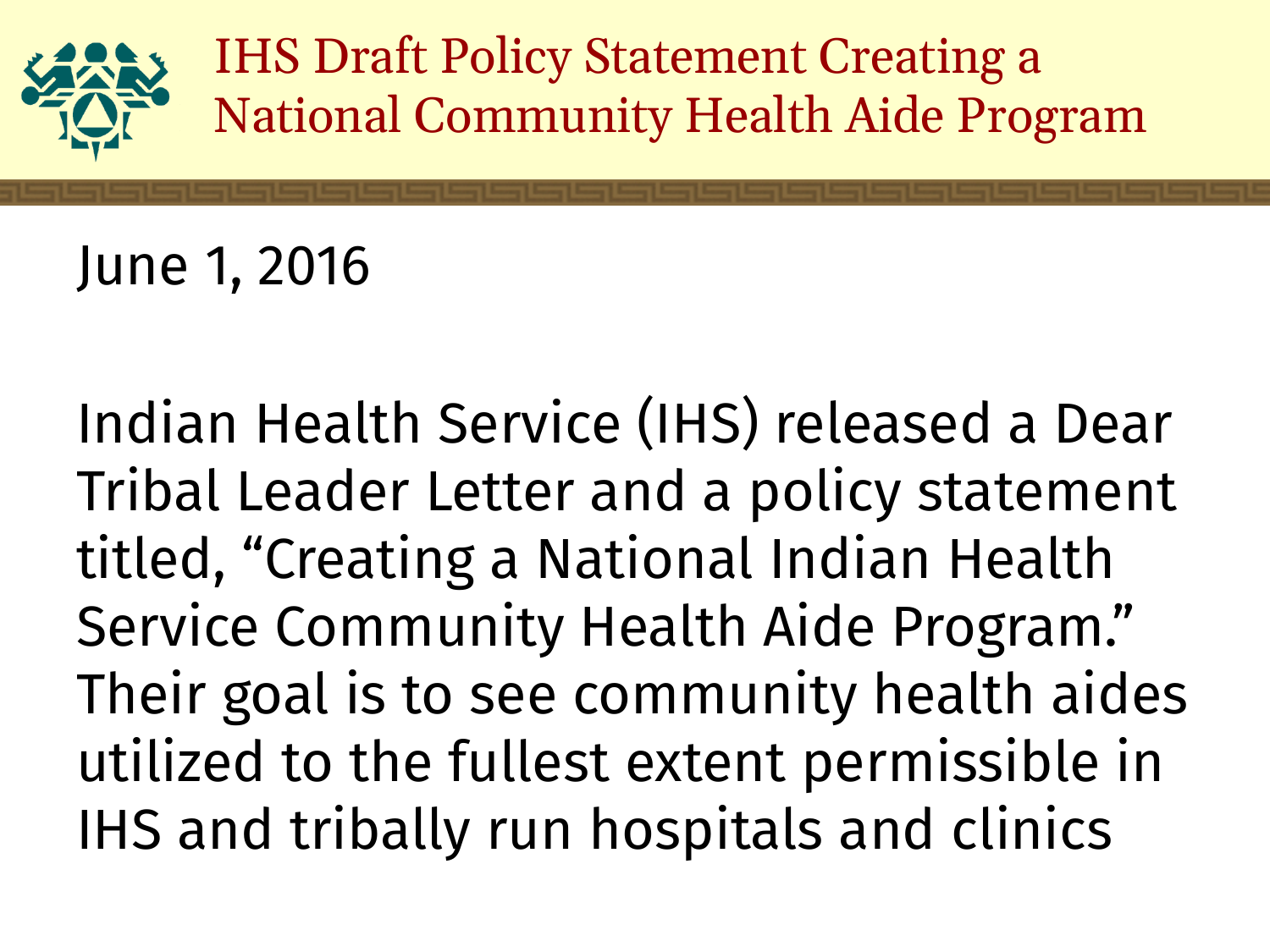

# IHS Draft Policy Statement Creating a National Community Health Aide Program
June 1, 2016

Indian Health Service (IHS) released a Dear Tribal Leader Letter and a policy statement titled, “Creating a National Indian Health Service Community Health Aide Program.” Their goal is to see community health aides utilized to the fullest extent permissible in IHS and tribally run hospitals and clinics